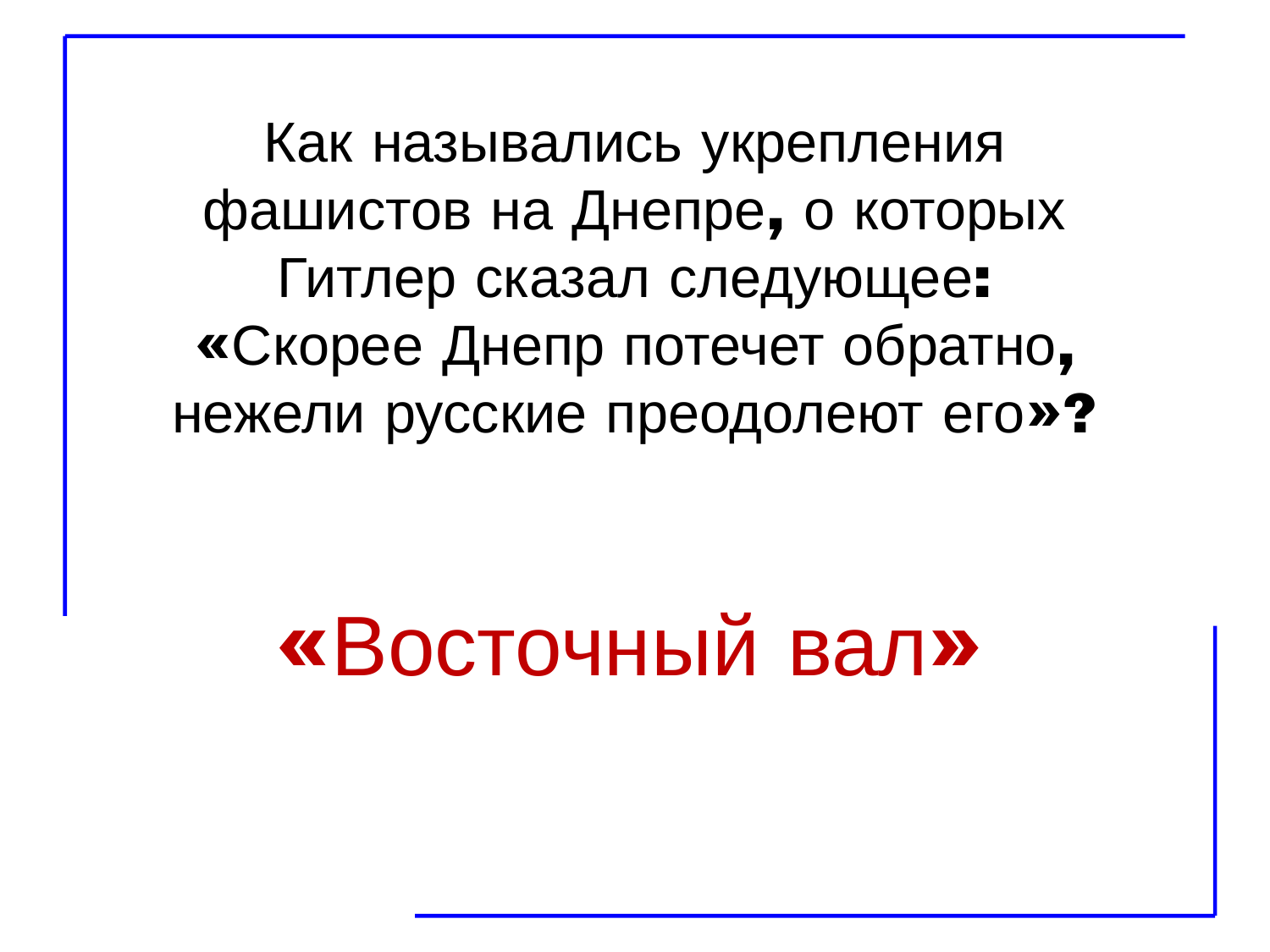

Как назывались укрепления фашистов на Днепре, о которых Гитлер сказал следующее: «Скорее Днепр потечет обратно, нежели русские преодолеют его»?
«Восточный вал»